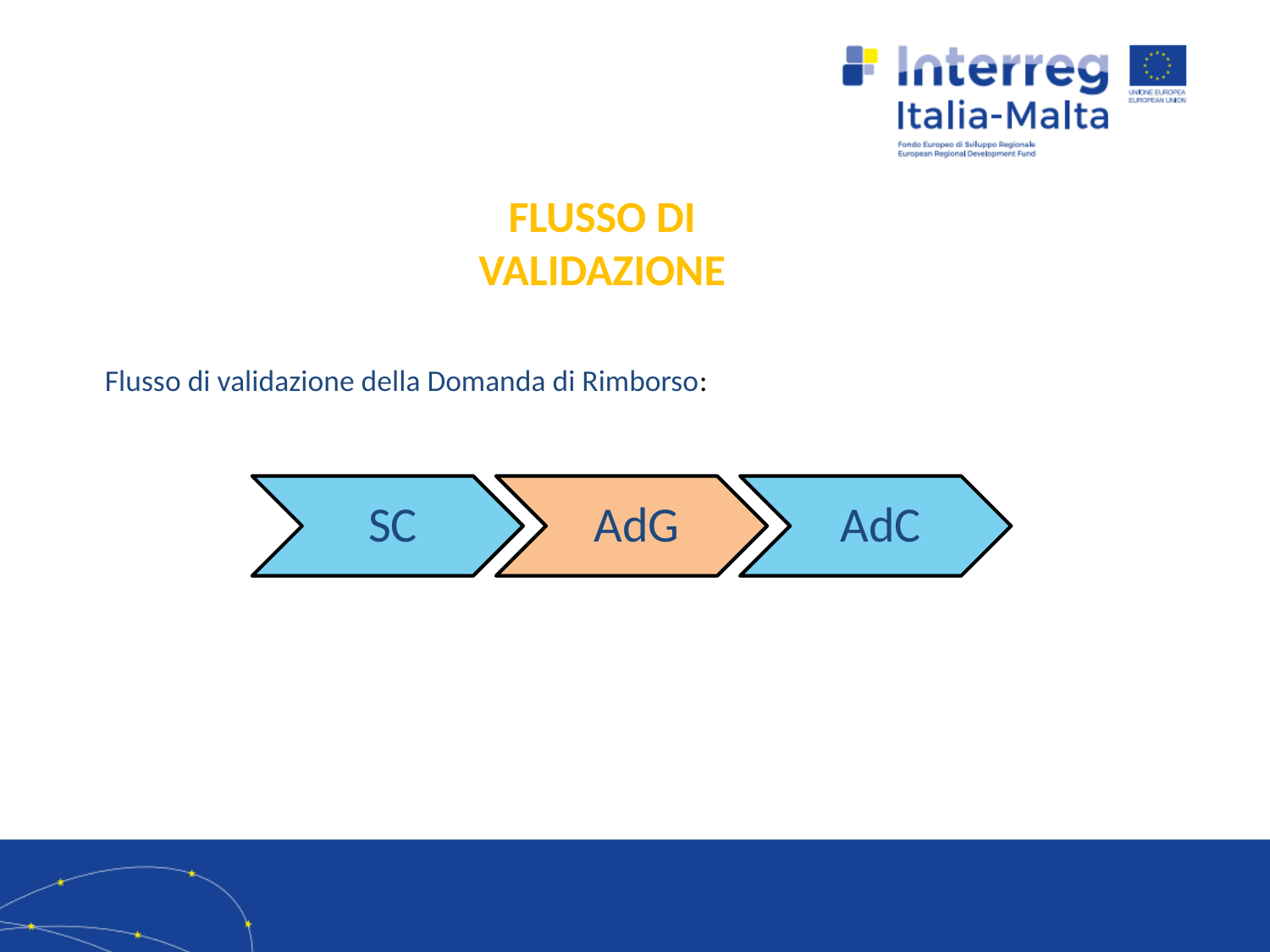

FLUSSO DI VALIDAZIONE
Flusso di validazione della Domanda di Rimborso:
SC
AdG
AdC